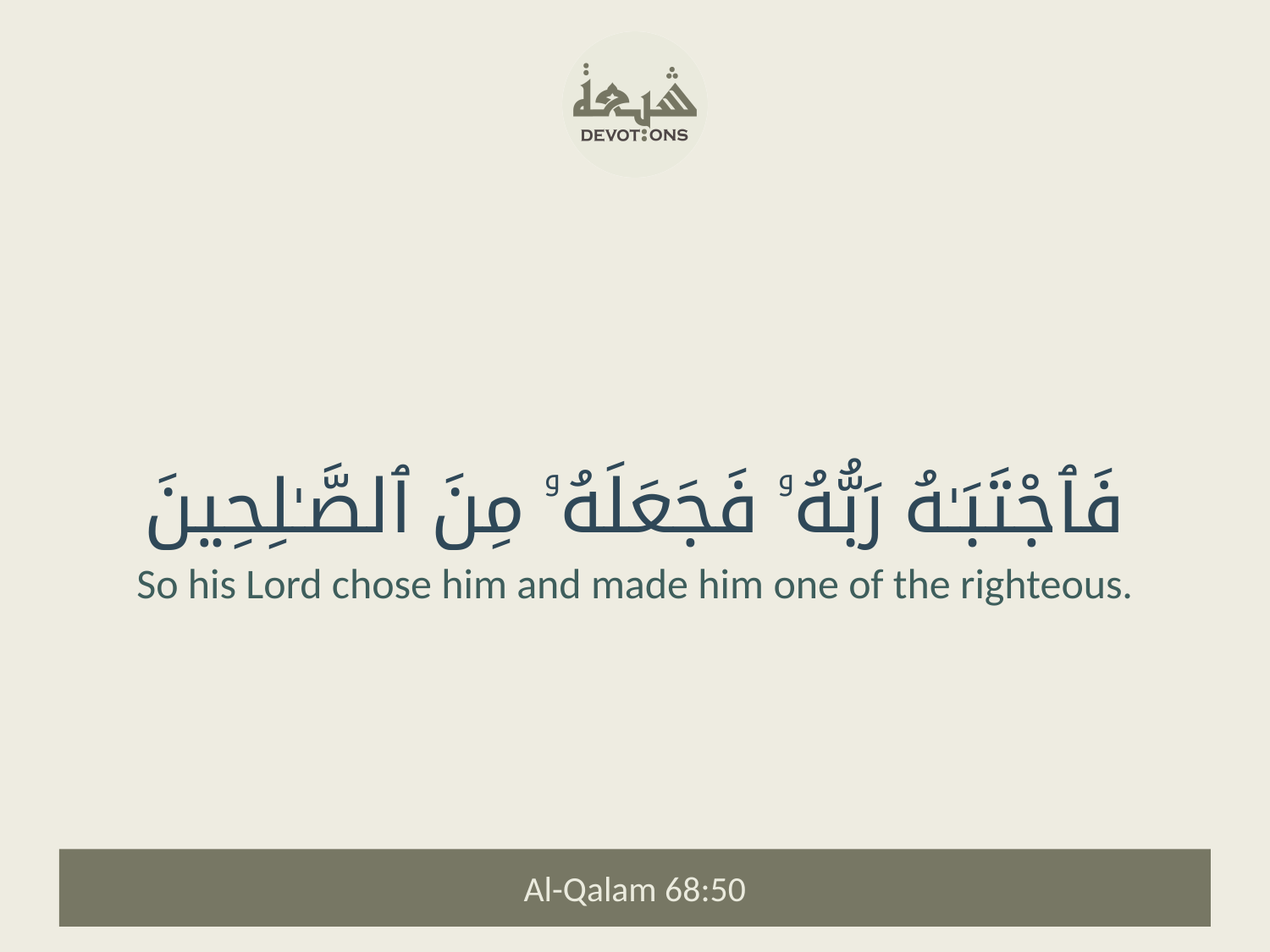

فَٱجْتَبَـٰهُ رَبُّهُۥ فَجَعَلَهُۥ مِنَ ٱلصَّـٰلِحِينَ
So his Lord chose him and made him one of the righteous.
Al-Qalam 68:50